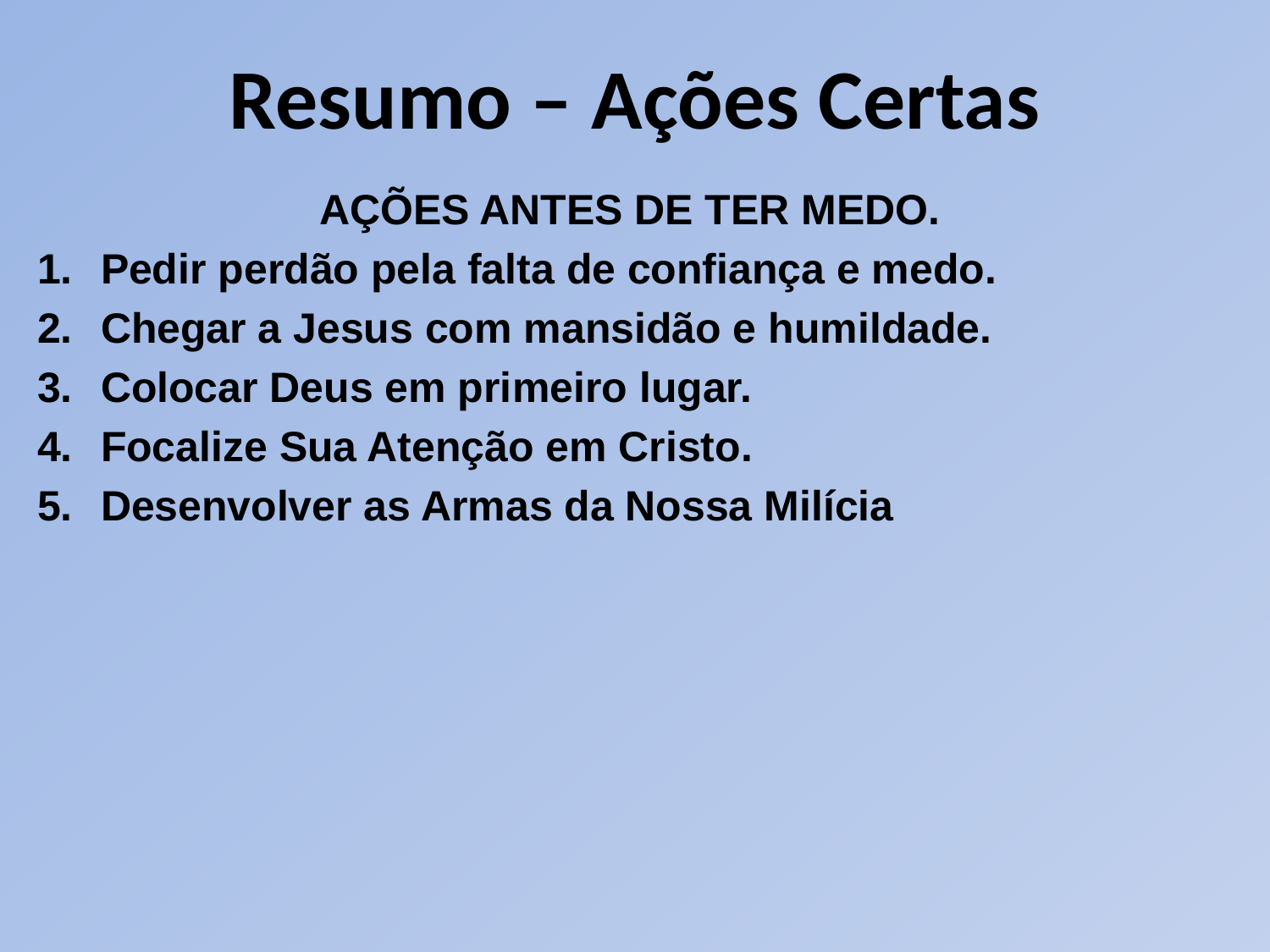

# Resumo – Ações Certas
AÇÕES ANTES DE TER MEDO.
Pedir perdão pela falta de confiança e medo.
Chegar a Jesus com mansidão e humildade.
3. 	Colocar Deus em primeiro lugar.
4.  	Focalize Sua Atenção em Cristo.
5. 	Desenvolver as Armas da Nossa Milícia